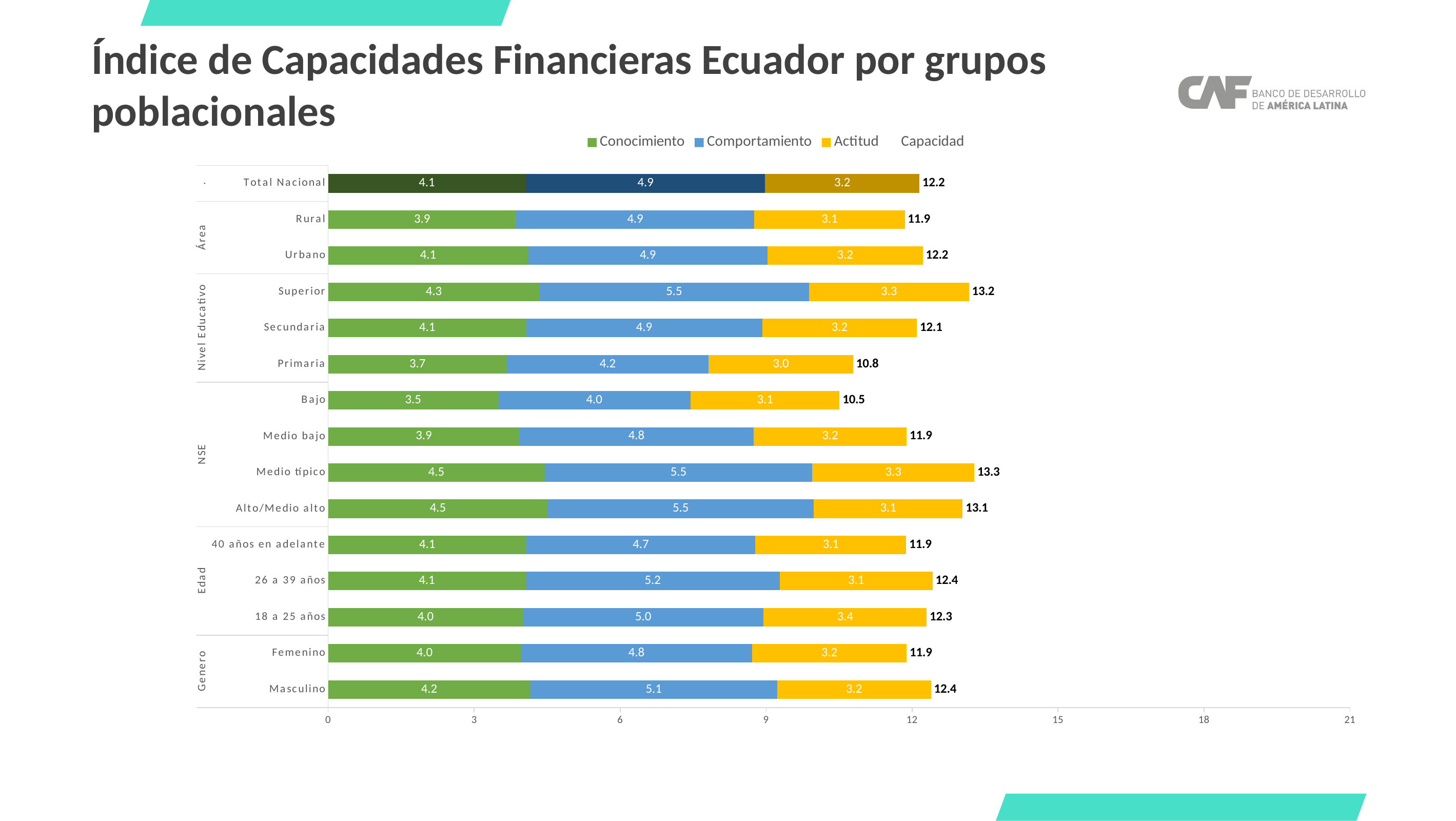

Índice de Capacidades Financieras Ecuador por grupos poblacionales

### Chart

| Category | Conocimiento | Comportamiento | Actitud | Capacidad |
|---|---|---|---|---|
| Masculino | 4.15 | 5.08 | 3.16 | 12.4 |
| Femenino | 3.96 | 4.75 | 3.18 | 11.9 |
| 18 a 25 años | 4.0 | 4.95 | 3.35 | 12.31 |
| 26 a 39 años | 4.06 | 5.22 | 3.14 | 12.43 |
| 40 años en adelante | 4.07 | 4.71 | 3.1 | 11.89 |
| Alto/Medio alto | 4.51 | 5.47 | 3.06 | 13.05 |
| Medio típico | 4.45 | 5.5 | 3.33 | 13.3 |
| Medio bajo | 3.93 | 4.81 | 3.15 | 11.9 |
| Bajo | 3.49 | 3.96 | 3.06 | 10.51 |
| Primaria | 3.67 | 4.15 | 2.97 | 10.79 |
| Secundaria | 4.07 | 4.85 | 3.18 | 12.11 |
| Superior | 4.34 | 5.54 | 3.29 | 13.18 |
| Urbano | 4.11 | 4.92 | 3.19 | 12.23 |
| Rural | 3.86 | 4.9 | 3.09 | 11.87 |
| Total Nacional | 4.06 | 4.92 | 3.17 | 12.15 |